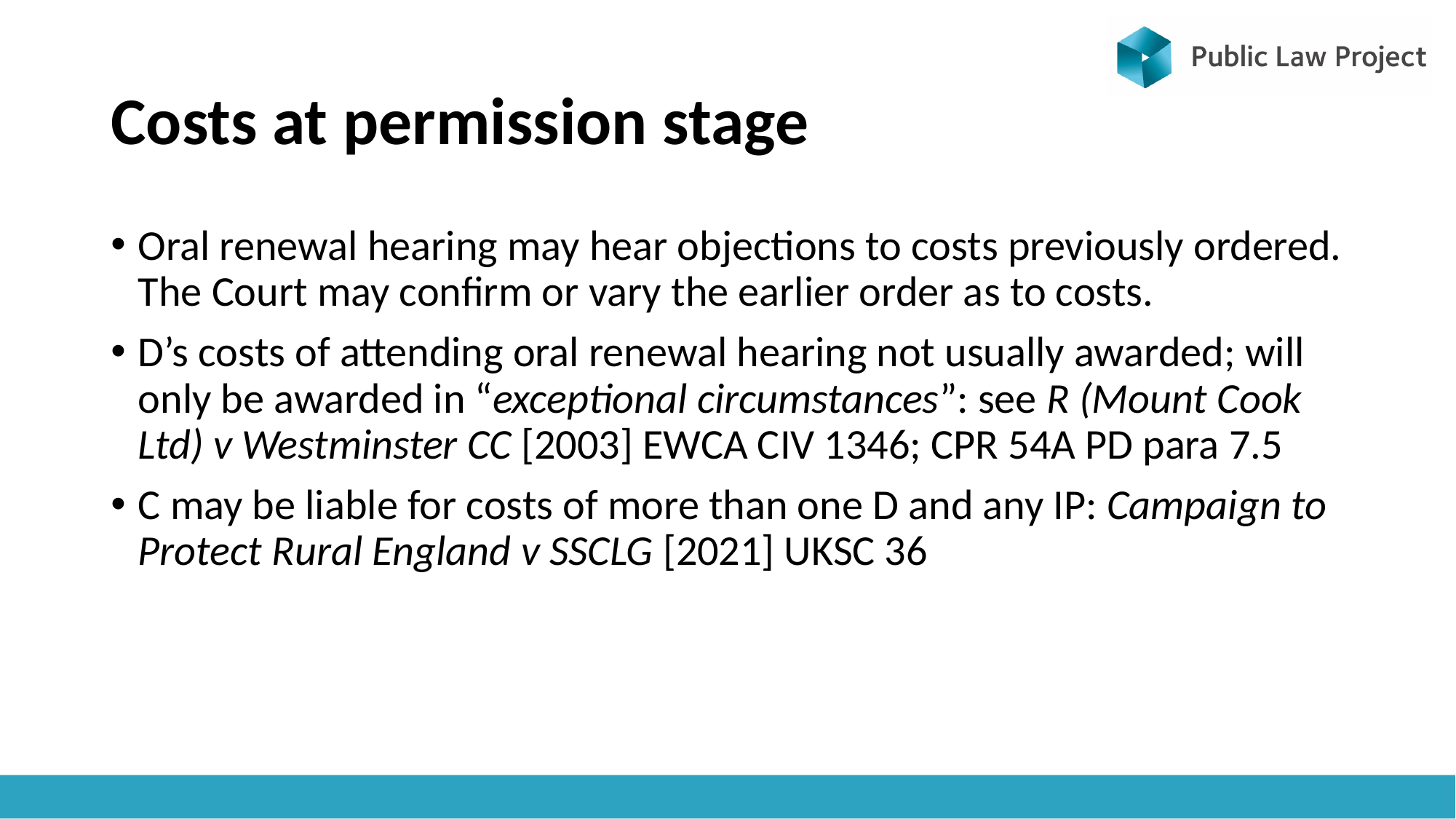

# Costs at permission stage
Oral renewal hearing may hear objections to costs previously ordered. The Court may confirm or vary the earlier order as to costs.
D’s costs of attending oral renewal hearing not usually awarded; will only be awarded in “exceptional circumstances”: see R (Mount Cook Ltd) v Westminster CC [2003] EWCA CIV 1346; CPR 54A PD para 7.5
C may be liable for costs of more than one D and any IP: Campaign to Protect Rural England v SSCLG [2021] UKSC 36